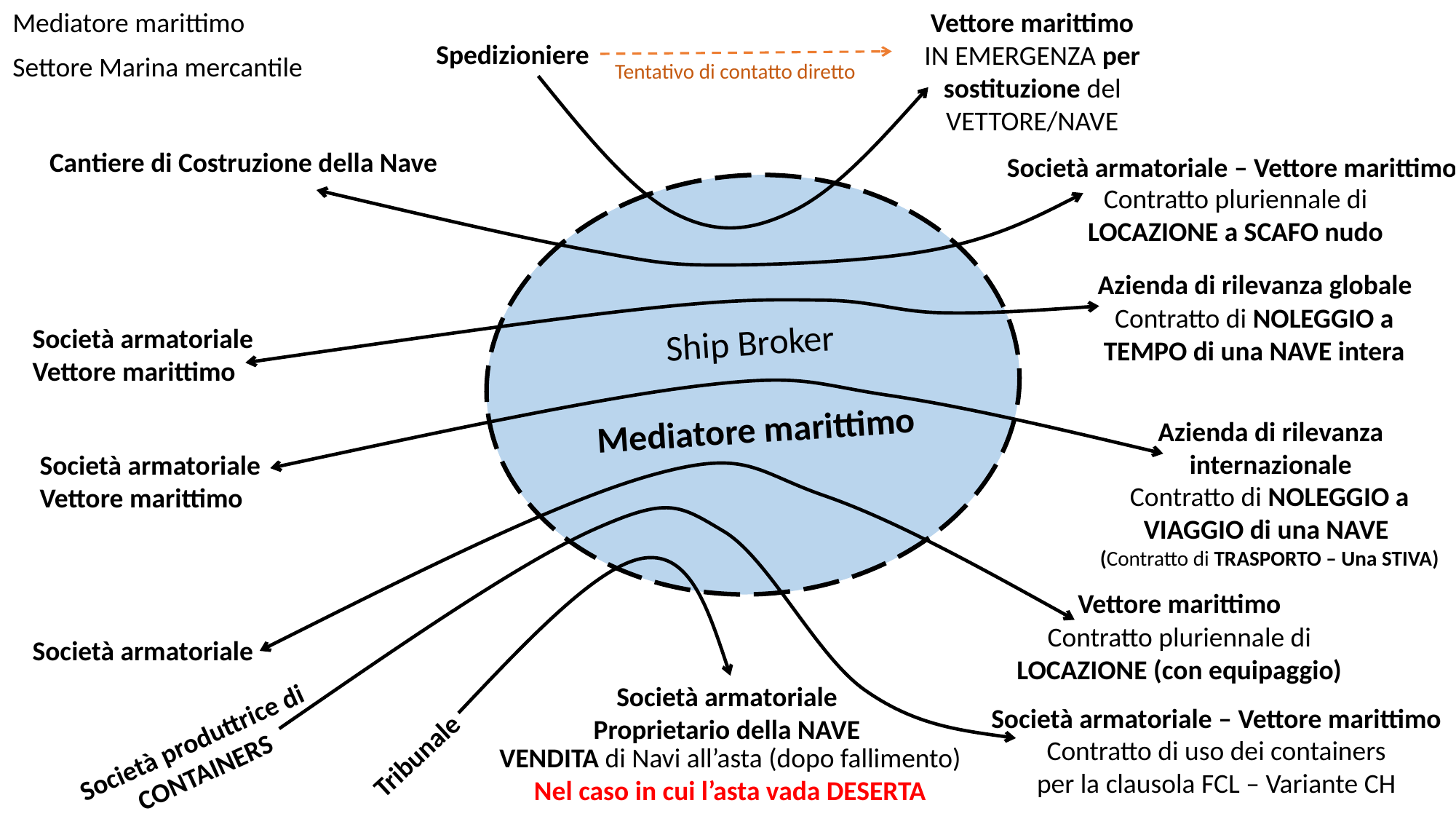

Mediatore marittimo
Vettore marittimo
IN EMERGENZA per sostituzione del VETTORE/NAVE
Spedizioniere
Settore Marina mercantile
Tentativo di contatto diretto

Cantiere di Costruzione della Nave
Società armatoriale – Vettore marittimo

Ship Broker

Mediatore marittimo
Contratto pluriennale di LOCAZIONE a SCAFO nudo
Azienda di rilevanza globale
Contratto di NOLEGGIO a TEMPO di una NAVE intera

Società armatoriale
Vettore marittimo

Azienda di rilevanza internazionale
Società armatoriale
Vettore marittimo

Contratto di NOLEGGIO a VIAGGIO di una NAVE
(Contratto di TRASPORTO – Una STIVA)

Vettore marittimo
Contratto pluriennale di LOCAZIONE (con equipaggio)
Società armatoriale
Società armatoriale
Proprietario della NAVE
Società armatoriale – Vettore marittimo
Società produttrice di CONTAINERS
Contratto di uso dei containers per la clausola FCL – Variante CH
Tribunale
VENDITA di Navi all’asta (dopo fallimento)
Nel caso in cui l’asta vada DESERTA